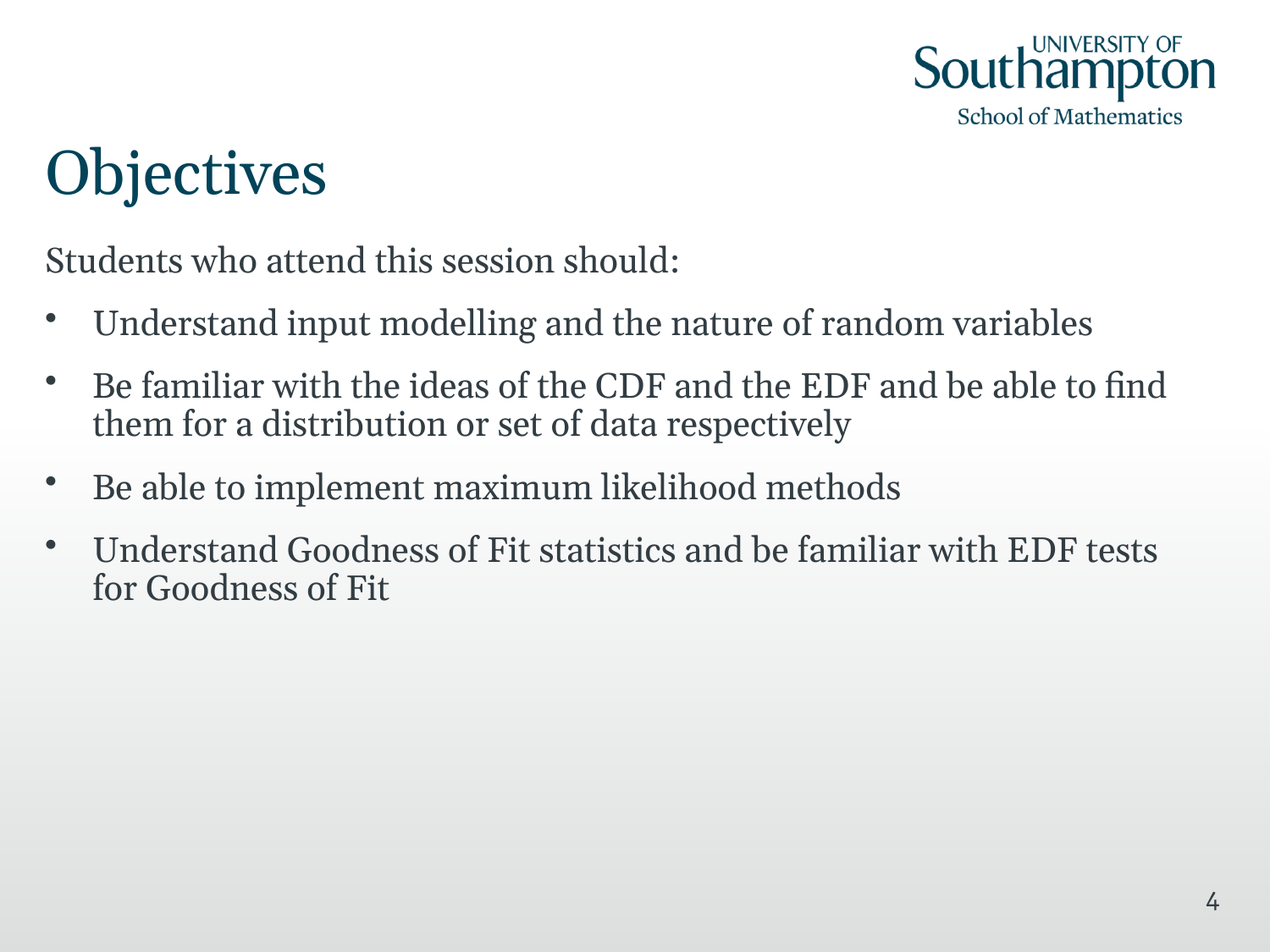

# Objectives
Students who attend this session should:
Understand input modelling and the nature of random variables
Be familiar with the ideas of the CDF and the EDF and be able to find them for a distribution or set of data respectively
Be able to implement maximum likelihood methods
Understand Goodness of Fit statistics and be familiar with EDF tests for Goodness of Fit

4